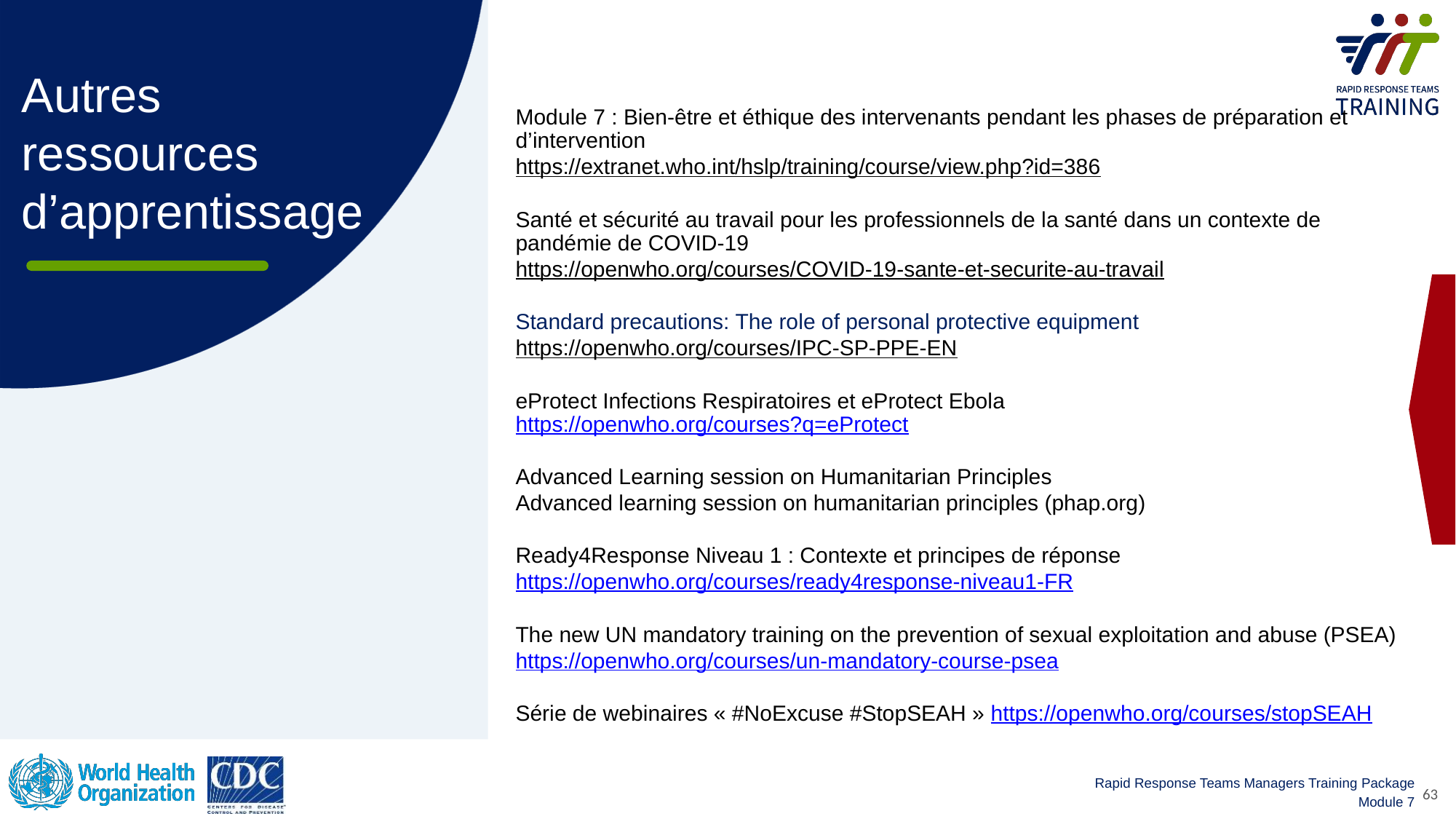

Module 7 : Bien-être et éthique des intervenants pendant les phases de préparation et d’intervention
https://extranet.who.int/hslp/training/course/view.php?id=386

Santé et sécurité au travail pour les professionnels de la santé dans un contexte de pandémie de COVID-19
https://openwho.org/courses/COVID-19-sante-et-securite-au-travail

Standard precautions: The role of personal protective equipment
https://openwho.org/courses/IPC-SP-PPE-EN

eProtect Infections Respiratoires et eProtect Ebola https://openwho.org/courses?q=eProtect

Advanced Learning session on Humanitarian Principles
Advanced learning session on humanitarian principles (phap.org)

Ready4Response Niveau 1 : Contexte et principes de réponse
https://openwho.org/courses/ready4response-niveau1-FR

The new UN mandatory training on the prevention of sexual exploitation and abuse (PSEA)
https://openwho.org/courses/un-mandatory-course-psea

Série de webinaires « #NoExcuse #StopSEAH » https://openwho.org/courses/stopSEAH

63